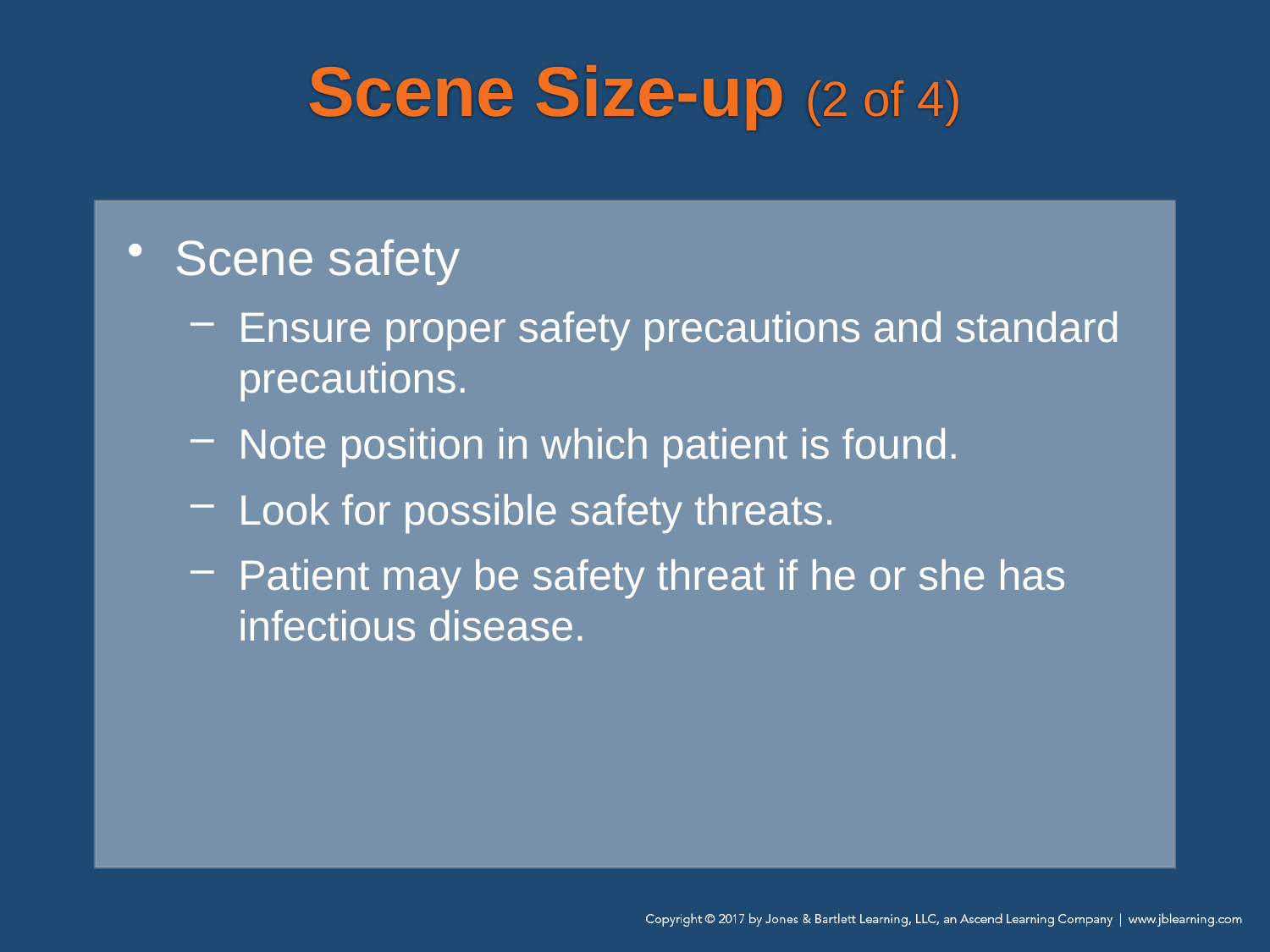

# Scene Size-up (2 of 4)
Scene safety
Ensure proper safety precautions and standard precautions.
Note position in which patient is found.
Look for possible safety threats.
Patient may be safety threat if he or she has infectious disease.